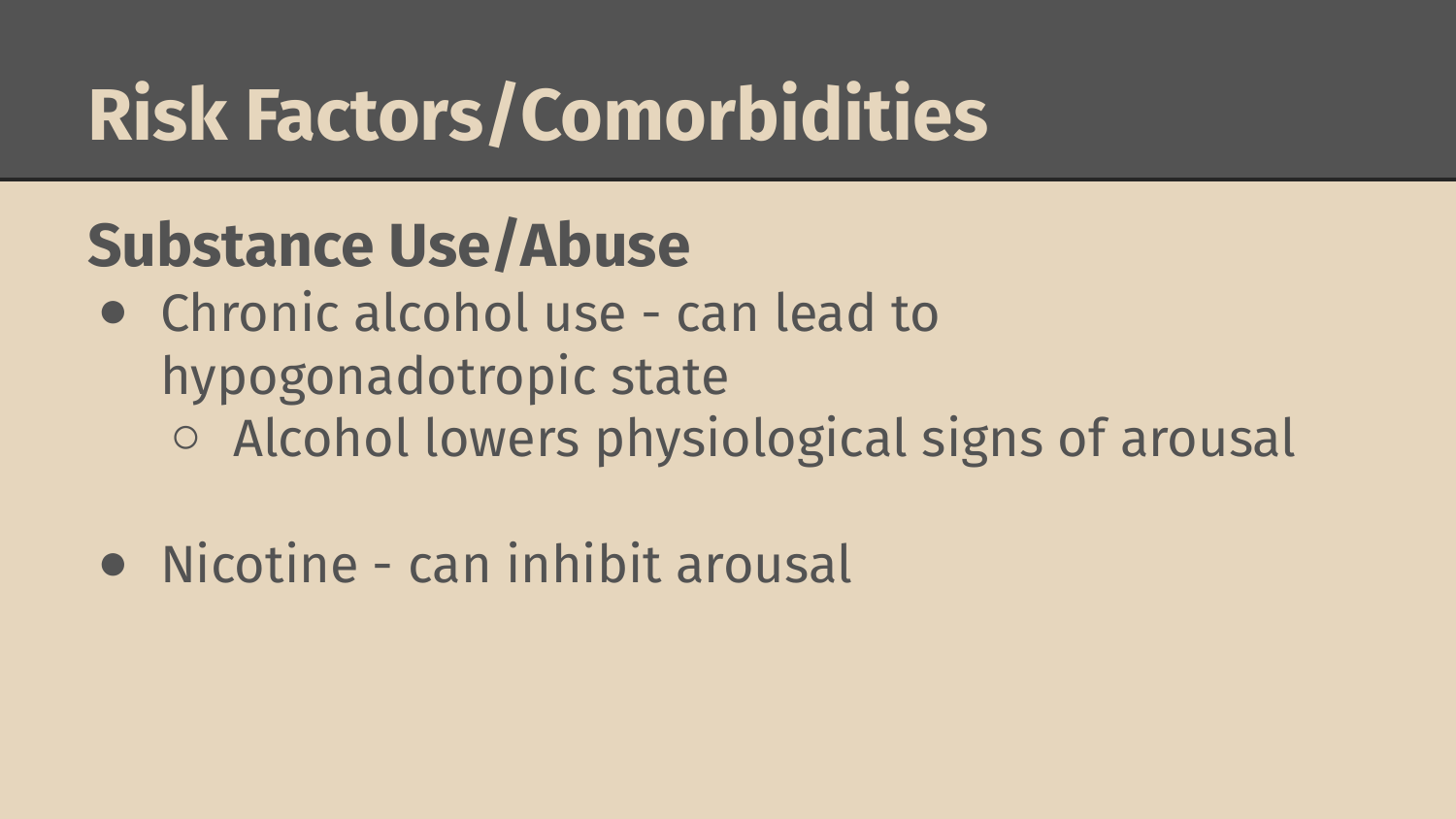

# Risk Factors/Comorbidities
Substance Use/Abuse
Chronic alcohol use - can lead to hypogonadotropic state
Alcohol lowers physiological signs of arousal

Nicotine - can inhibit arousal